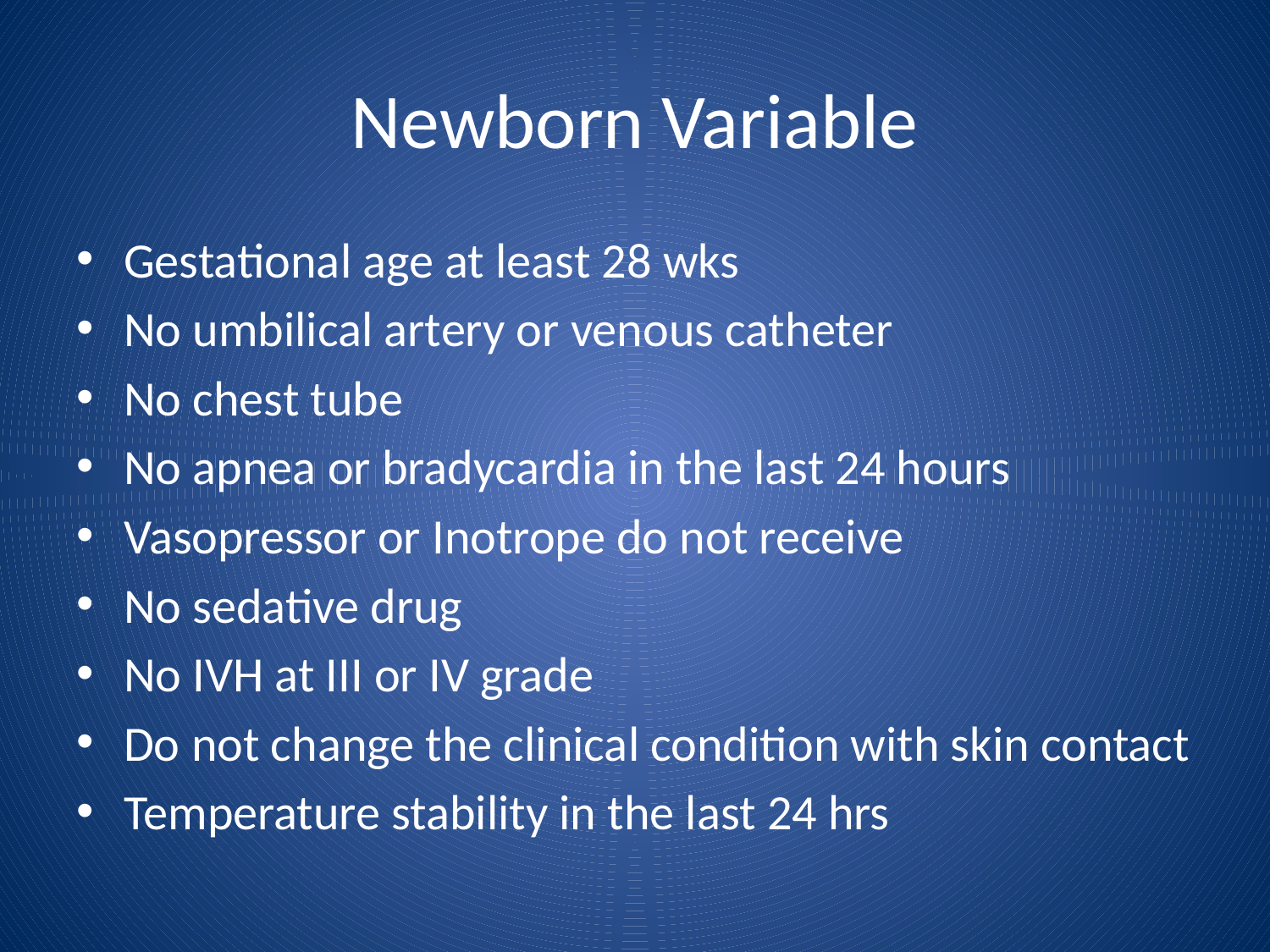

# Newborn Variable
Gestational age at least 28 wks
No umbilical artery or venous catheter
No chest tube
No apnea or bradycardia in the last 24 hours
Vasopressor or Inotrope do not receive
No sedative drug
No IVH at III or IV grade
Do not change the clinical condition with skin contact
Temperature stability in the last 24 hrs